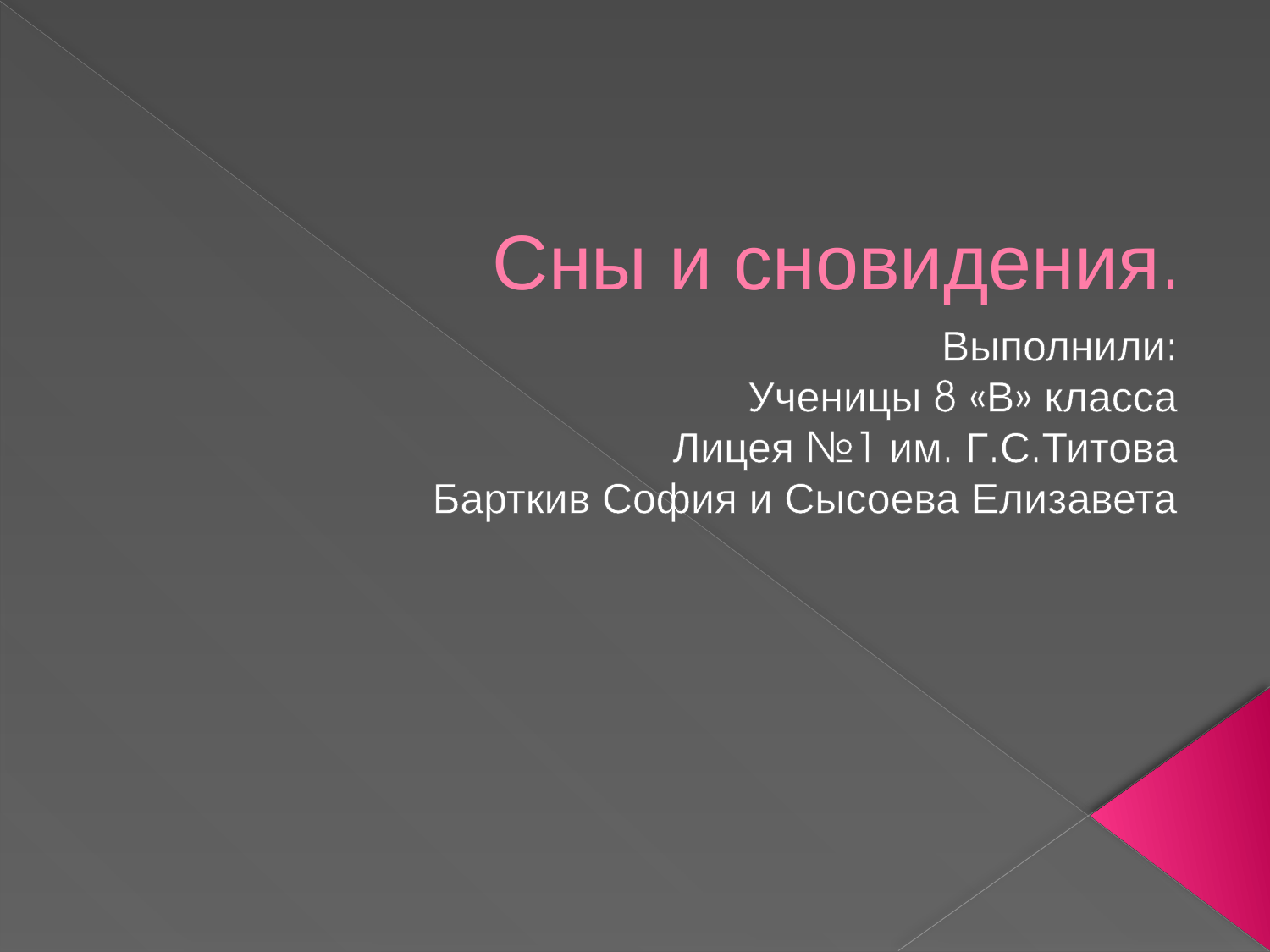

# Сны и сновидения.
Выполнили:
Ученицы 8 «В» класса
Лицея №1 им. Г.С.Титова
Барткив София и Сысоева Елизавета